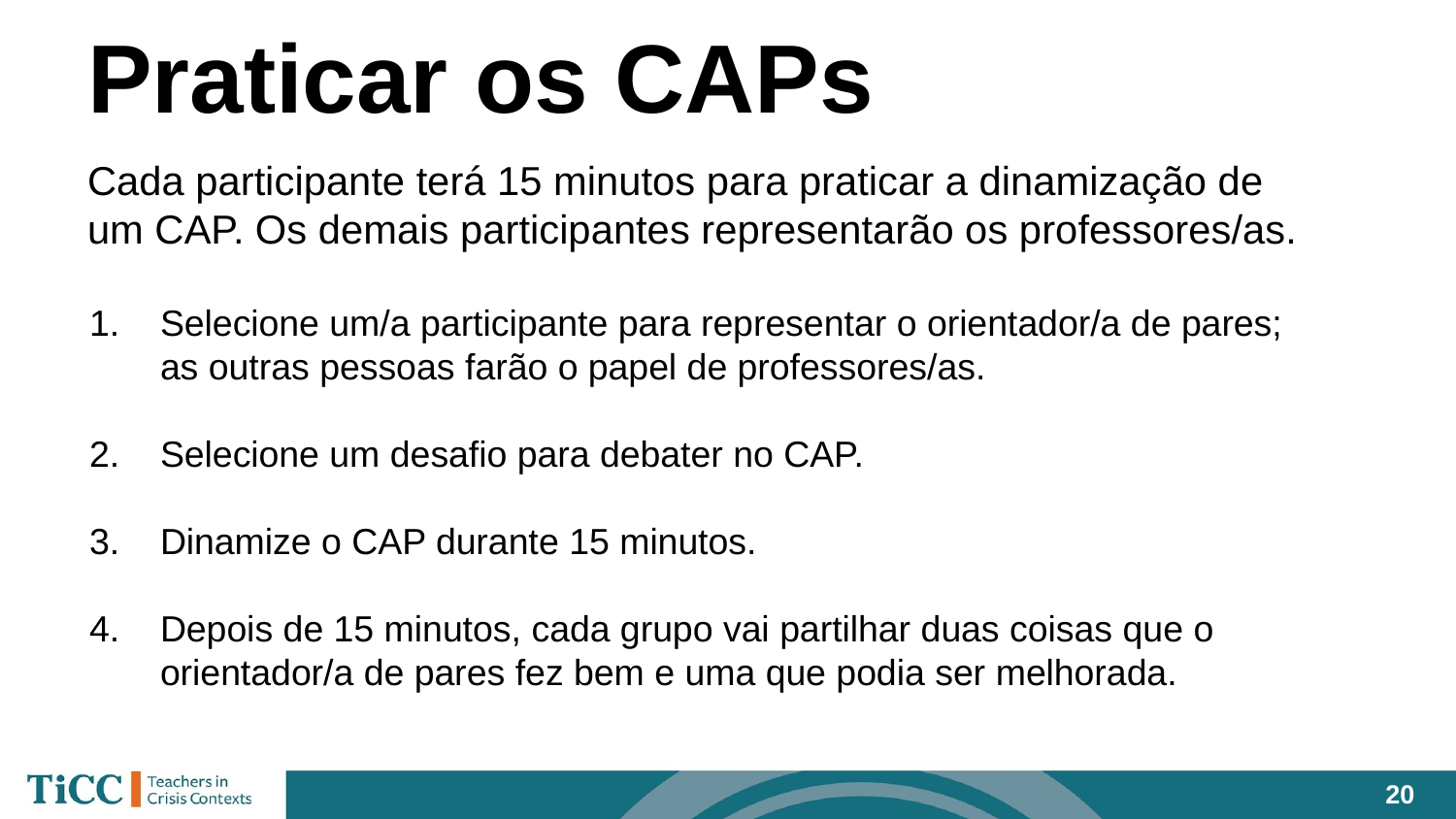

# Praticar os CAPs
Cada participante terá 15 minutos para praticar a dinamização de um CAP. Os demais participantes representarão os professores/as.

Selecione um/a participante para representar o orientador/a de pares; as outras pessoas farão o papel de professores/as.

Selecione um desafio para debater no CAP.

Dinamize o CAP durante 15 minutos.

Depois de 15 minutos, cada grupo vai partilhar duas coisas que o orientador/a de pares fez bem e uma que podia ser melhorada.
20